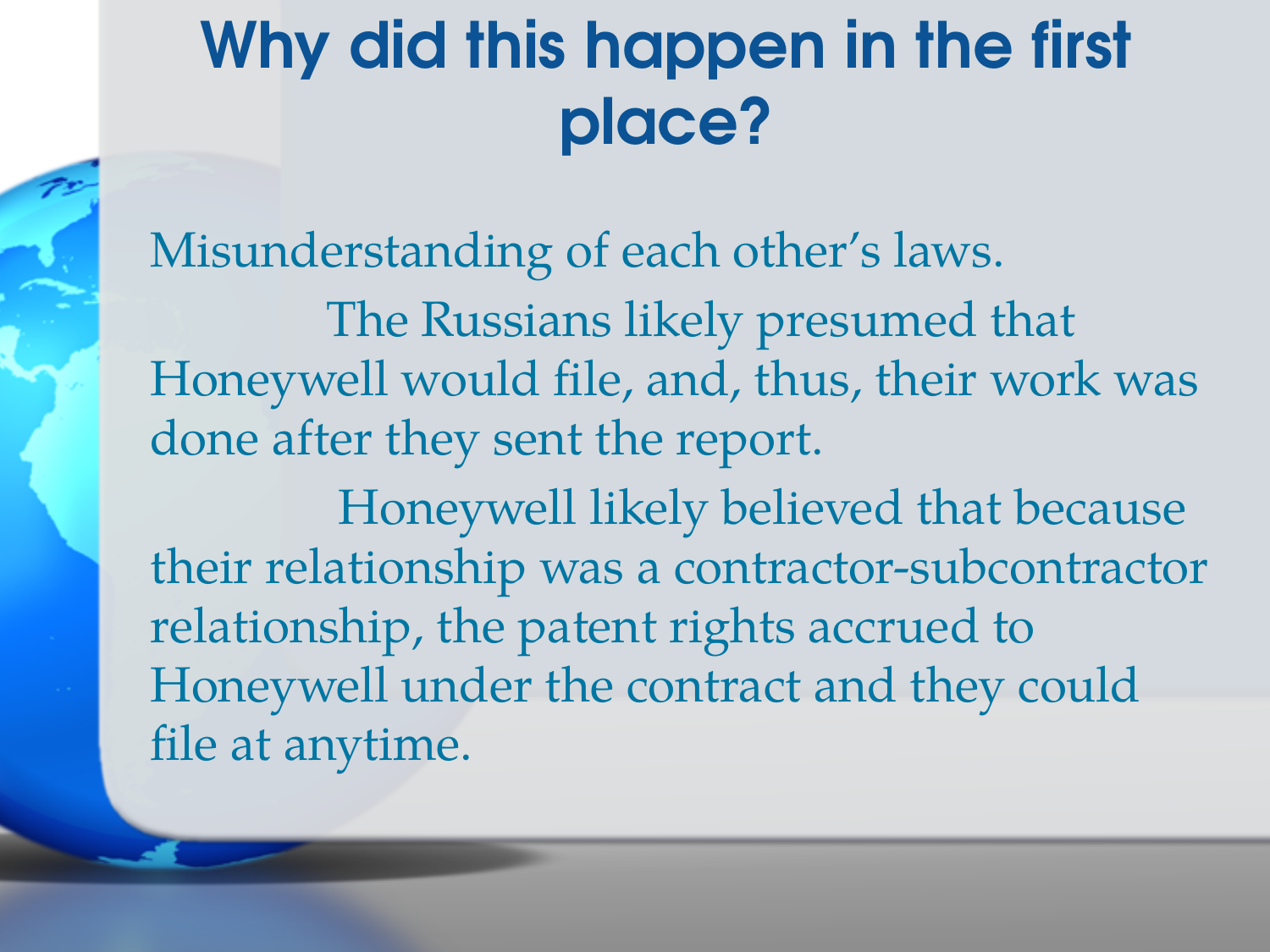

Why did this happen in the first place?
Misunderstanding of each other’s laws.
	    The Russians likely presumed that Honeywell would file, and, thus, their work was done after they sent the report.
	     Honeywell likely believed that because their relationship was a contractor-subcontractor relationship, the patent rights accrued to Honeywell under the contract and they could file at anytime.